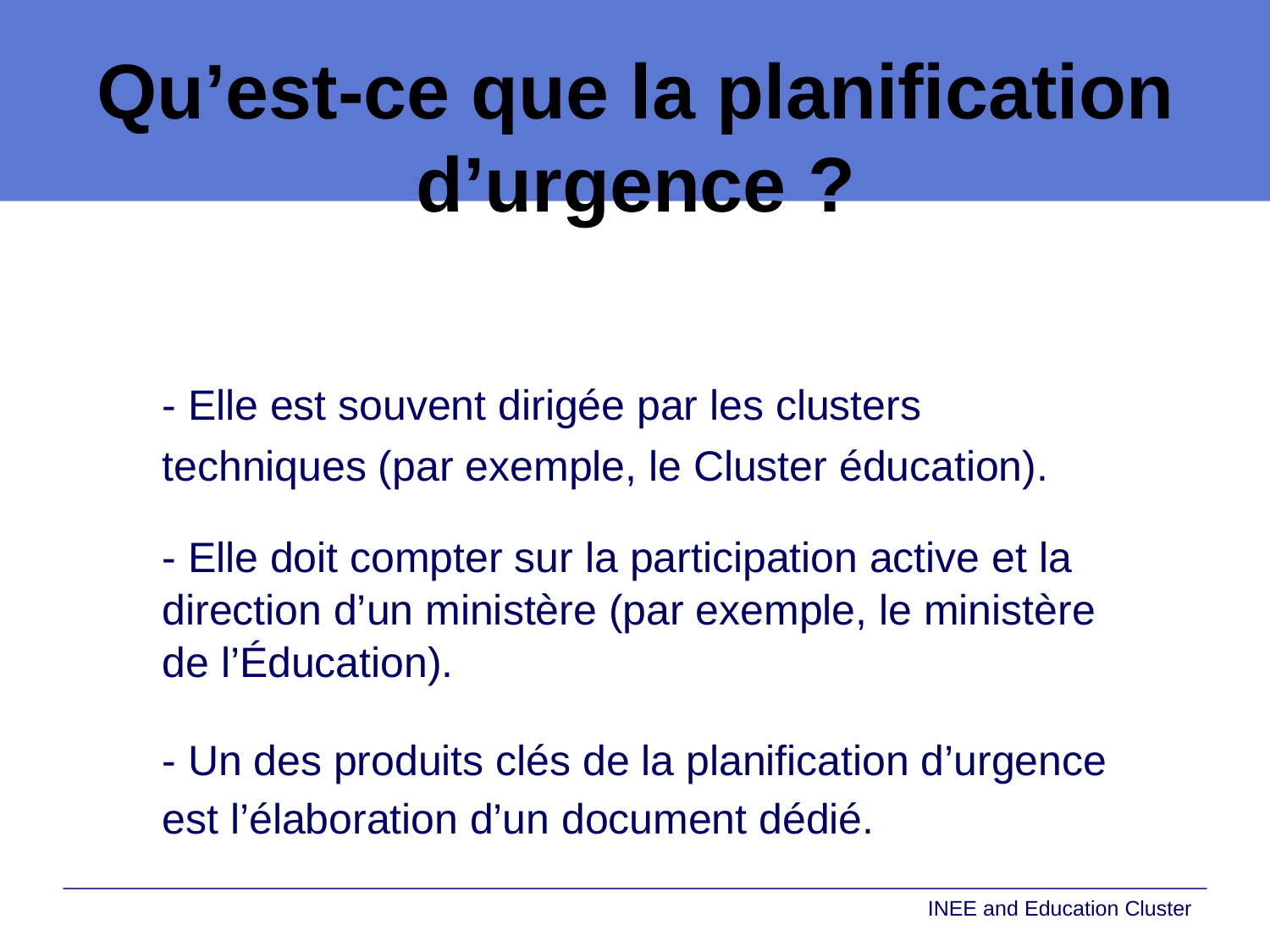

# Qu’est-ce que la planification d’urgence ?
- Elle est souvent dirigée par les clusters techniques (par exemple, le Cluster éducation).

- Elle doit compter sur la participation active et la direction d’un ministère (par exemple, le ministère de l’Éducation).

- Un des produits clés de la planification d’urgence est l’élaboration d’un document dédié.

INEE and Education Cluster